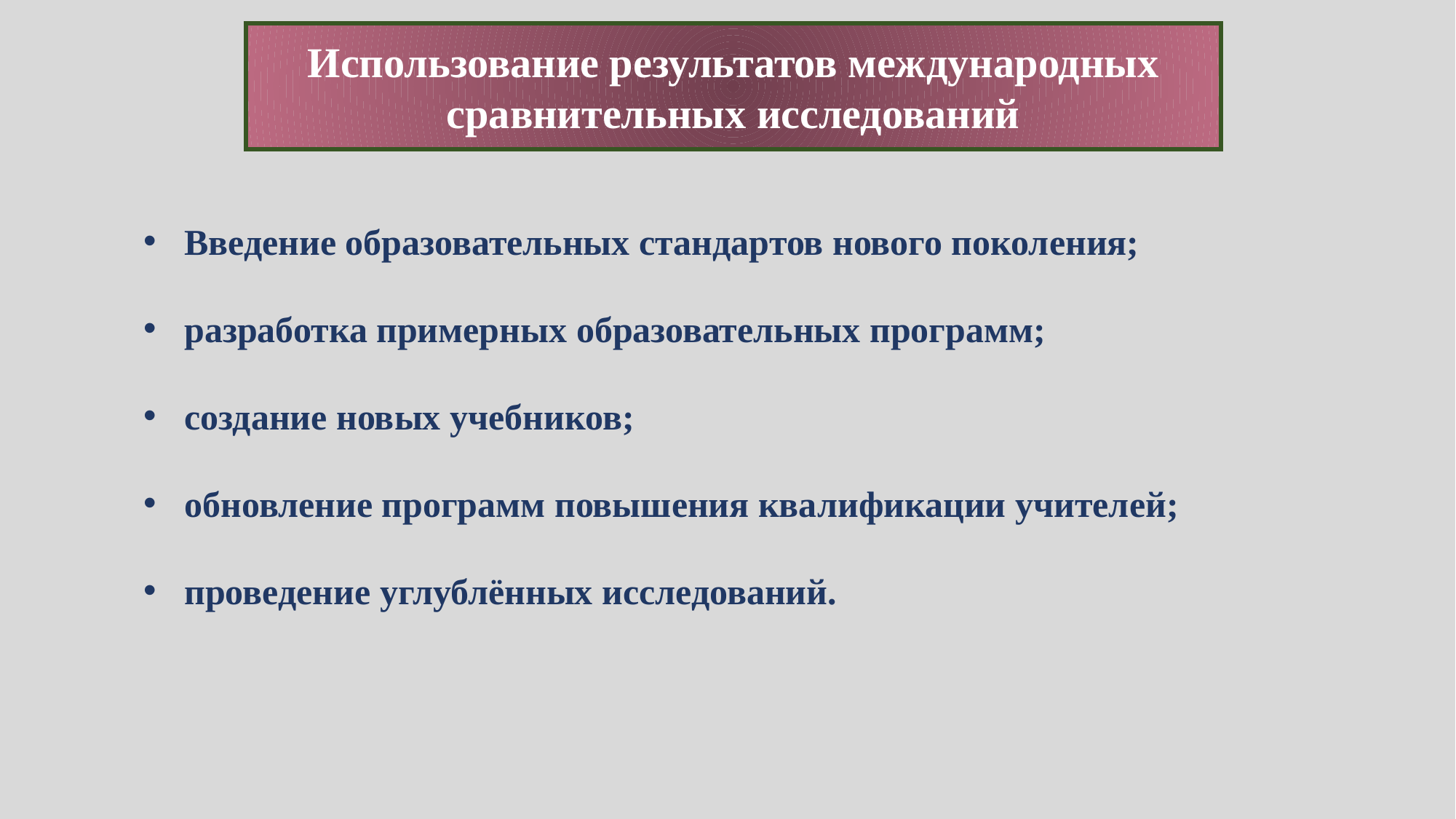

Использование результатов международных сравнительных исследований
Введение образовательных стандартов нового поколения;

разработка примерных образовательных программ;

создание новых учебников;

обновление программ повышения квалификации учителей;

проведение углублённых исследований.